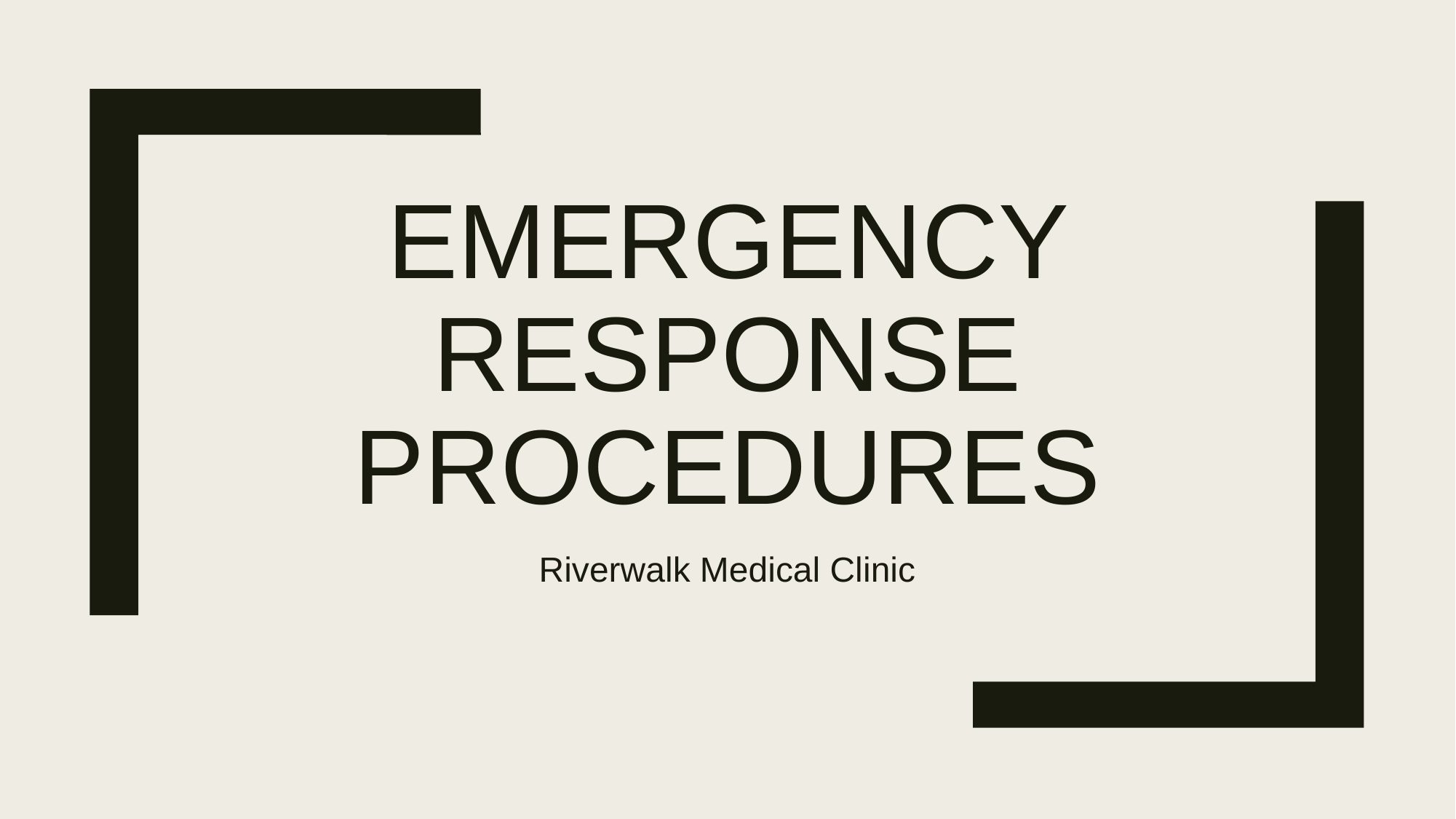

# Emergency Response Procedures
Riverwalk Medical Clinic